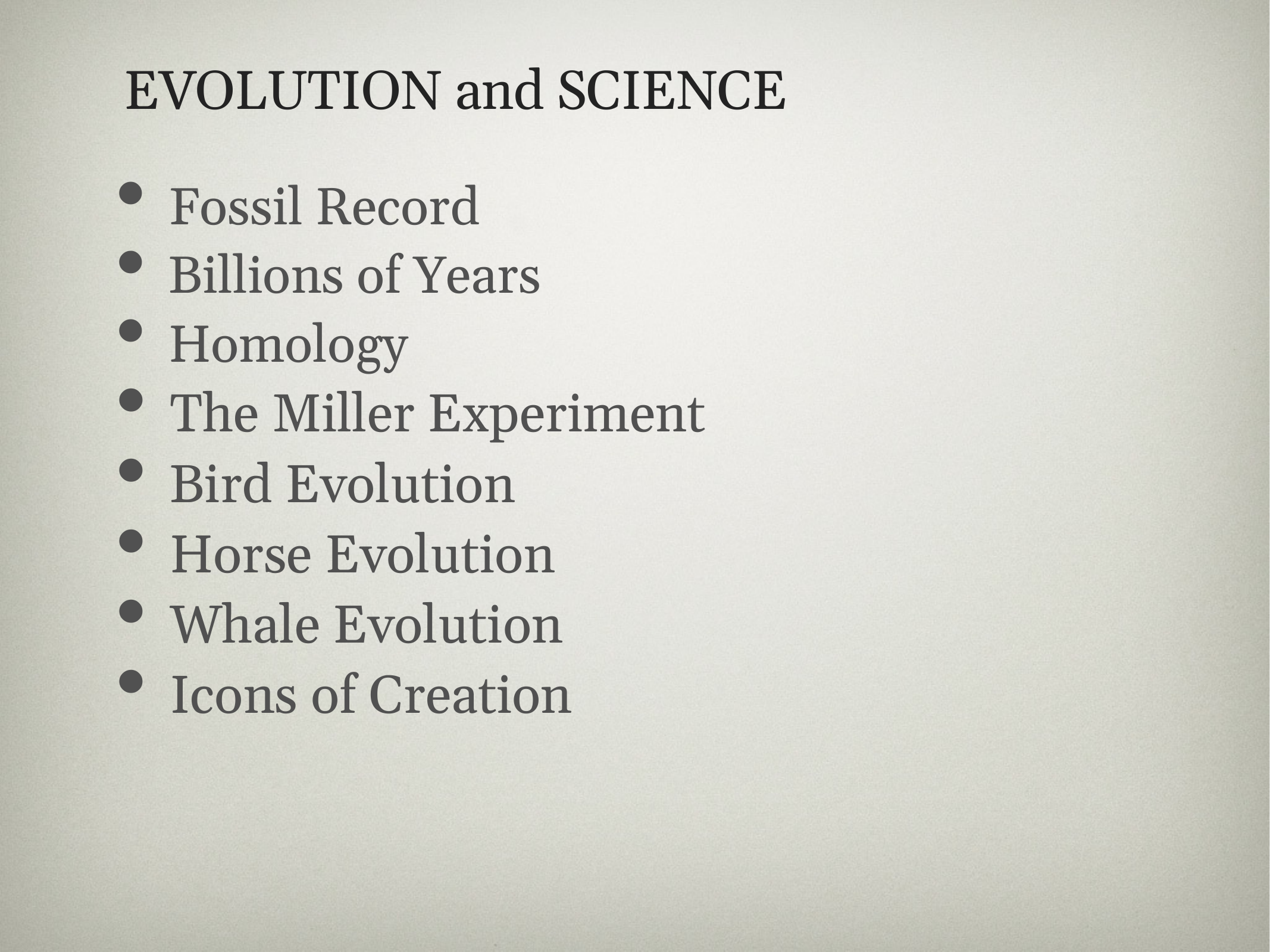

EVOLUTION and SCIENCE
Fossil Record
Billions of Years
Homology
The Miller Experiment
Bird Evolution
Horse Evolution
Whale Evolution
Icons of Creation